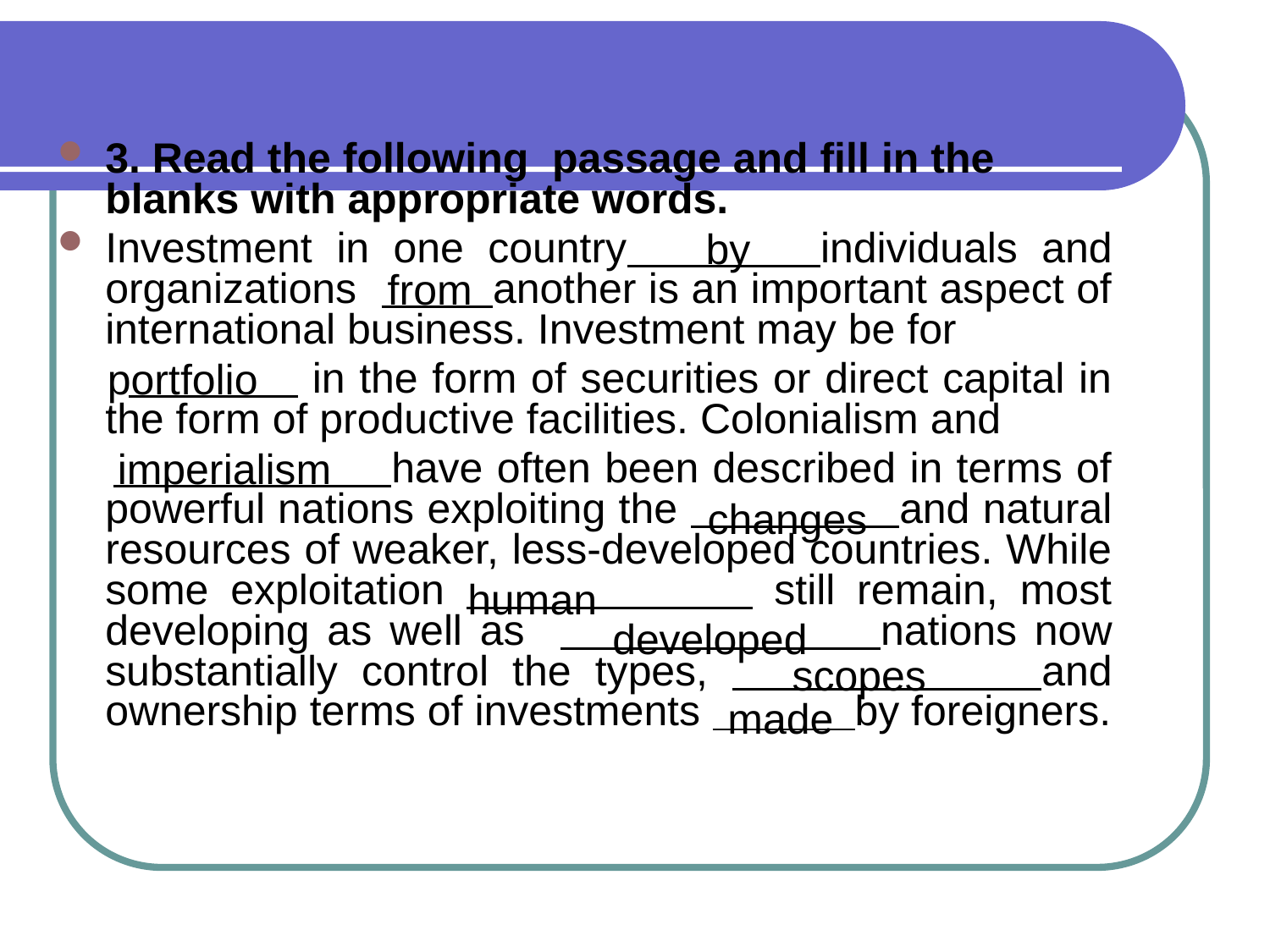

3. Read the following  passage and fill in the blanks with appropriate words.
Investment in one country        individuals and organizations           another is an important aspect of international business. Investment may be for
                  in the form of securities or direct capital in the form of productive facilities. Colonialism and
                        have often been described in terms of powerful nations exploiting the                 and natural resources of weaker, less-developed countries. While some exploitation               still remain, most developing as well as                    nations now substantially control the types,              and ownership terms of investments             by foreigners.

  by
from

portfolio
imperialism
changes
human
developed
scopes
made